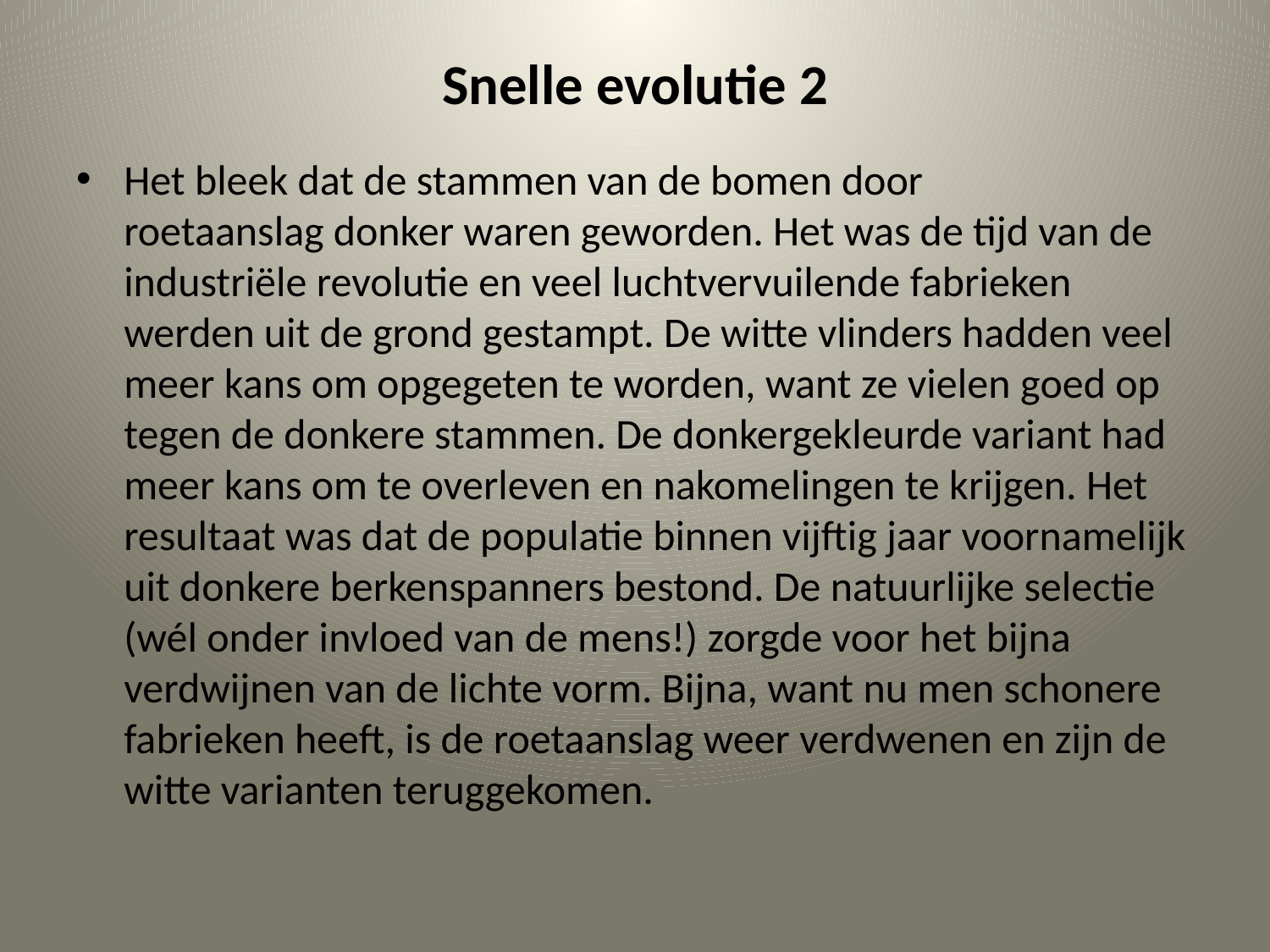

# Snelle evolutie 2
Het bleek dat de stammen van de bomen door roetaanslag donker waren geworden. Het was de tijd van de industriële revolutie en veel luchtvervuilende fabrieken werden uit de grond gestampt. De witte vlinders hadden veel meer kans om opgegeten te worden, want ze vielen goed op tegen de donkere stammen. De donkergekleurde variant had meer kans om te overleven en nakomelingen te krijgen. Het resultaat was dat de populatie binnen vijftig jaar voornamelijk uit donkere berkenspanners bestond. De natuurlijke selectie (wél onder invloed van de mens!) zorgde voor het bijna verdwijnen van de lichte vorm. Bijna, want nu men schonere fabrieken heeft, is de roetaanslag weer verdwenen en zijn de witte varianten teruggekomen.